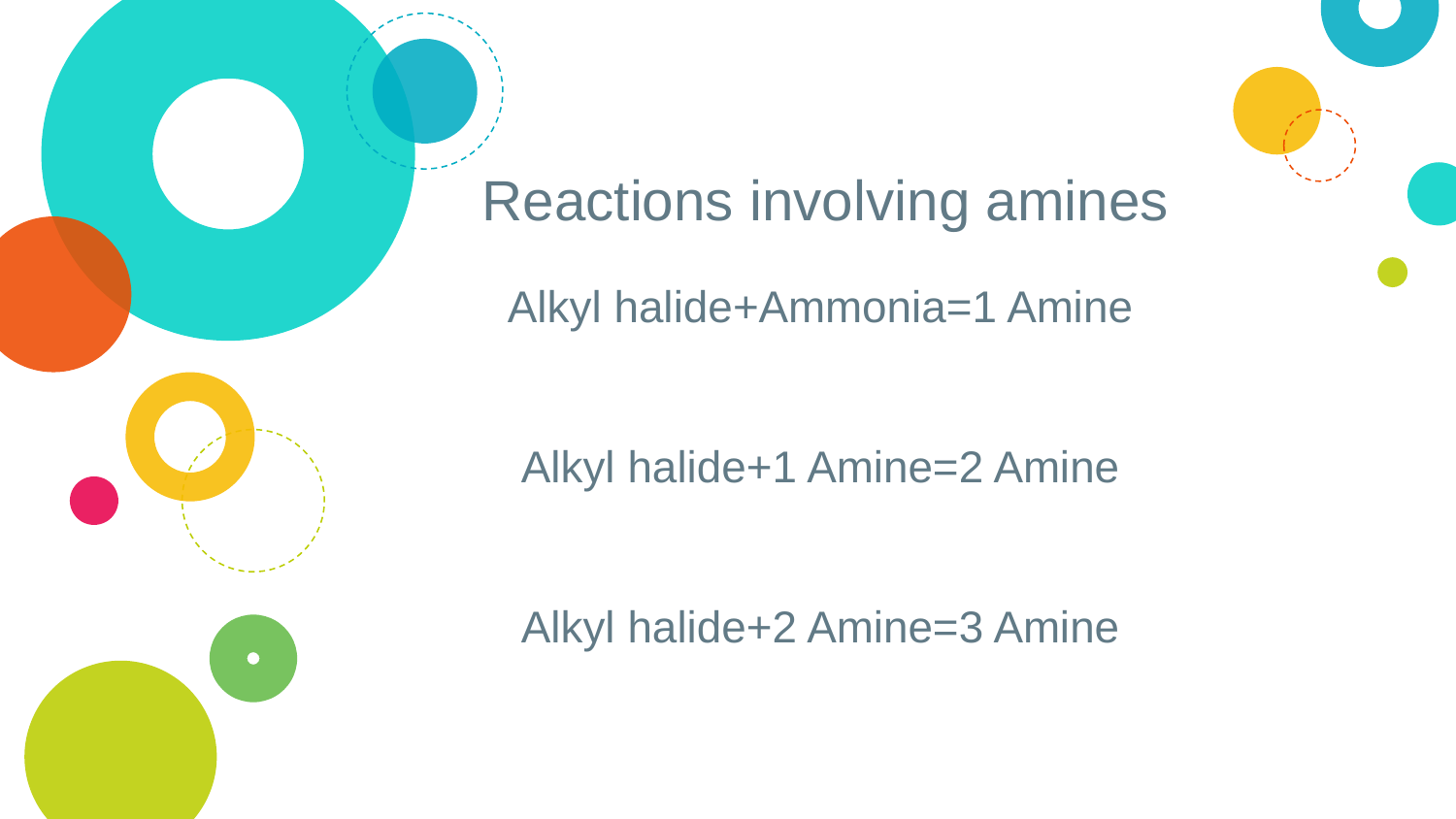

# Reactions involving amines
Alkyl halide+Ammonia=1 Amine

Alkyl halide+1 Amine=2 Amine

Alkyl halide+2 Amine=3 Amine